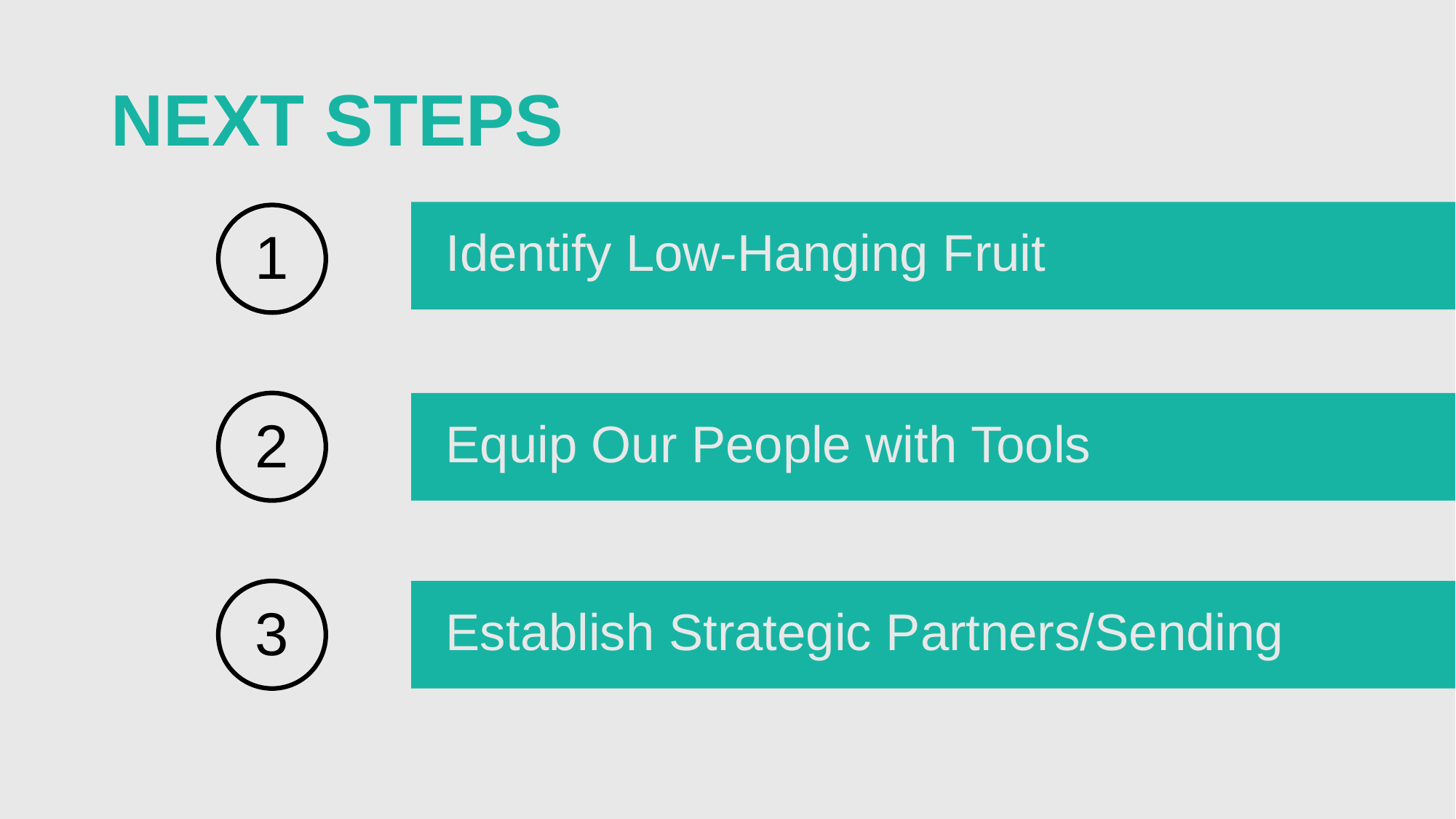

# NEXT STEPS

1
Identify Low-Hanging Fruit

2
Equip Our People with Tools

3
Establish Strategic Partners/Sending